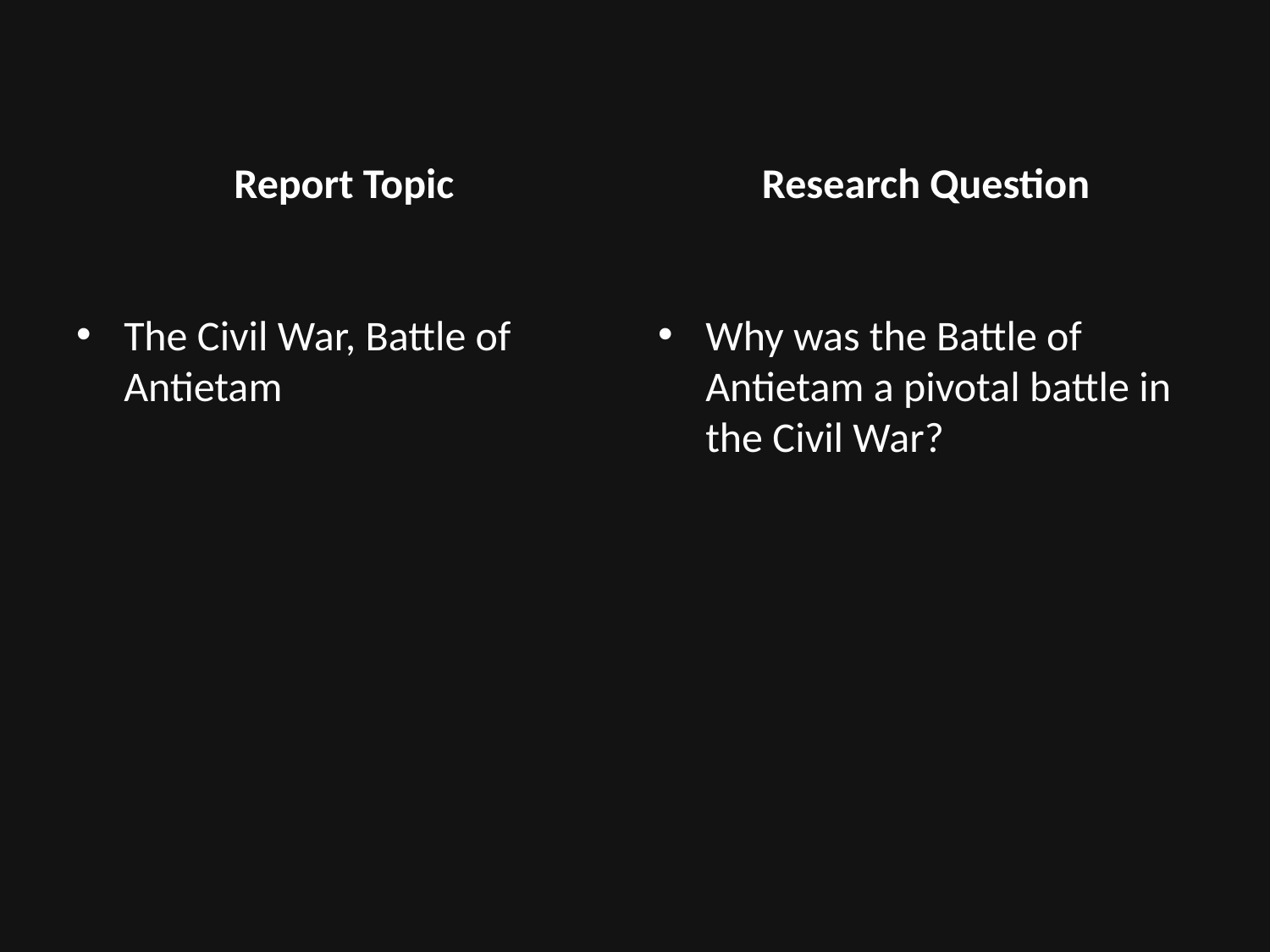

Report Topic
Research Question
The Civil War, Battle of Antietam
Why was the Battle of Antietam a pivotal battle in the Civil War?